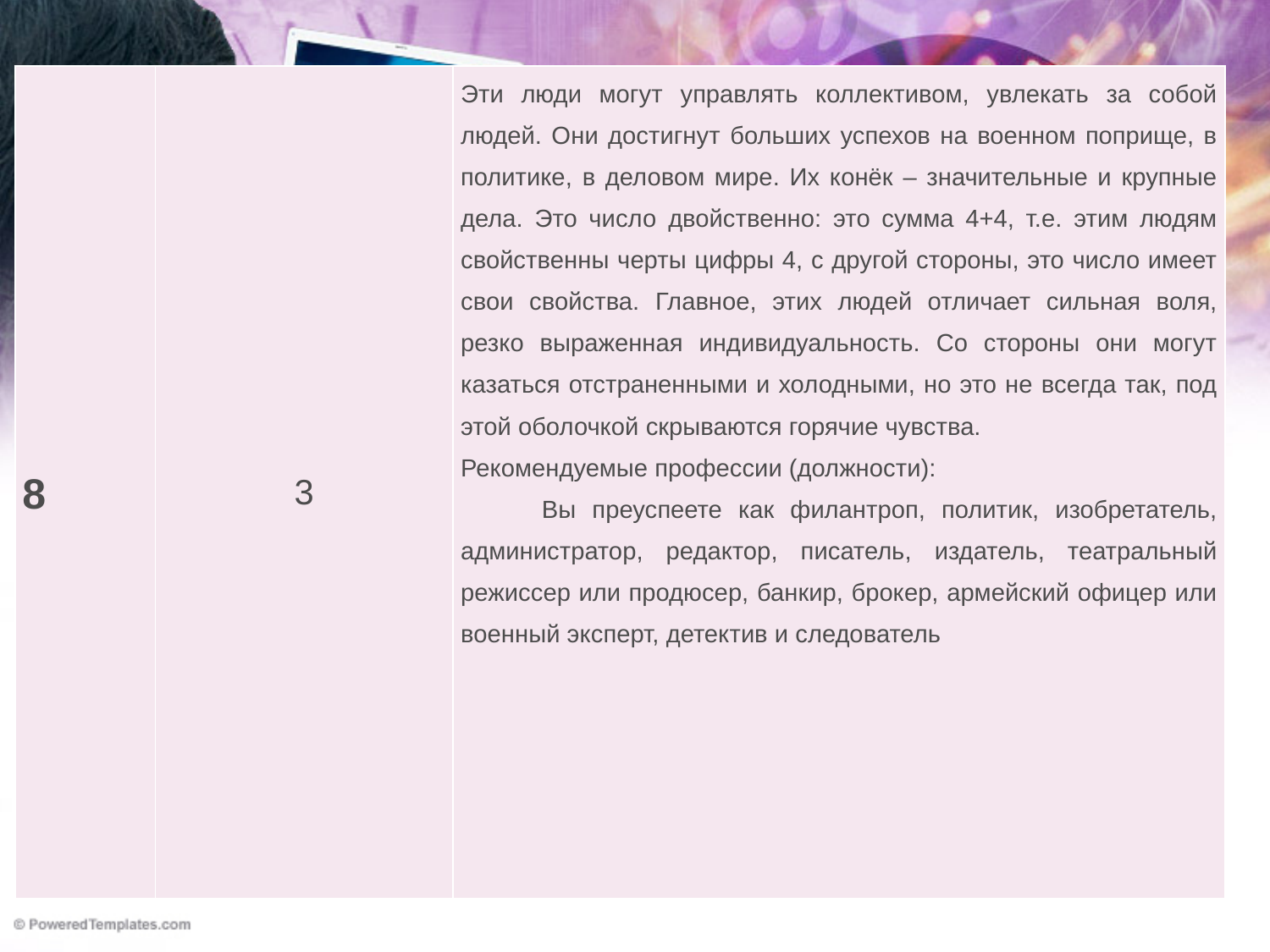

| 8 | 3 | Эти люди могут управлять коллективом, увлекать за собой людей. Они достигнут больших успехов на военном поприще, в политике, в деловом мире. Их конёк – значительные и крупные дела. Это число двойственно: это сумма 4+4, т.е. этим людям свойственны черты цифры 4, с другой стороны, это число имеет свои свойства. Главное, этих людей отличает сильная воля, резко выраженная индивидуальность. Со стороны они могут казаться отстраненными и холодными, но это не всегда так, под этой оболочкой скрываются горячие чувства. Рекомендуемые профессии (должности): Вы преуспеете как филантроп, политик, изобретатель, администратор, редактор, писатель, издатель, театральный режиссер или продюсер, банкир, брокер, армейский офицер или военный эксперт, детектив и следователь |
| --- | --- | --- |
#